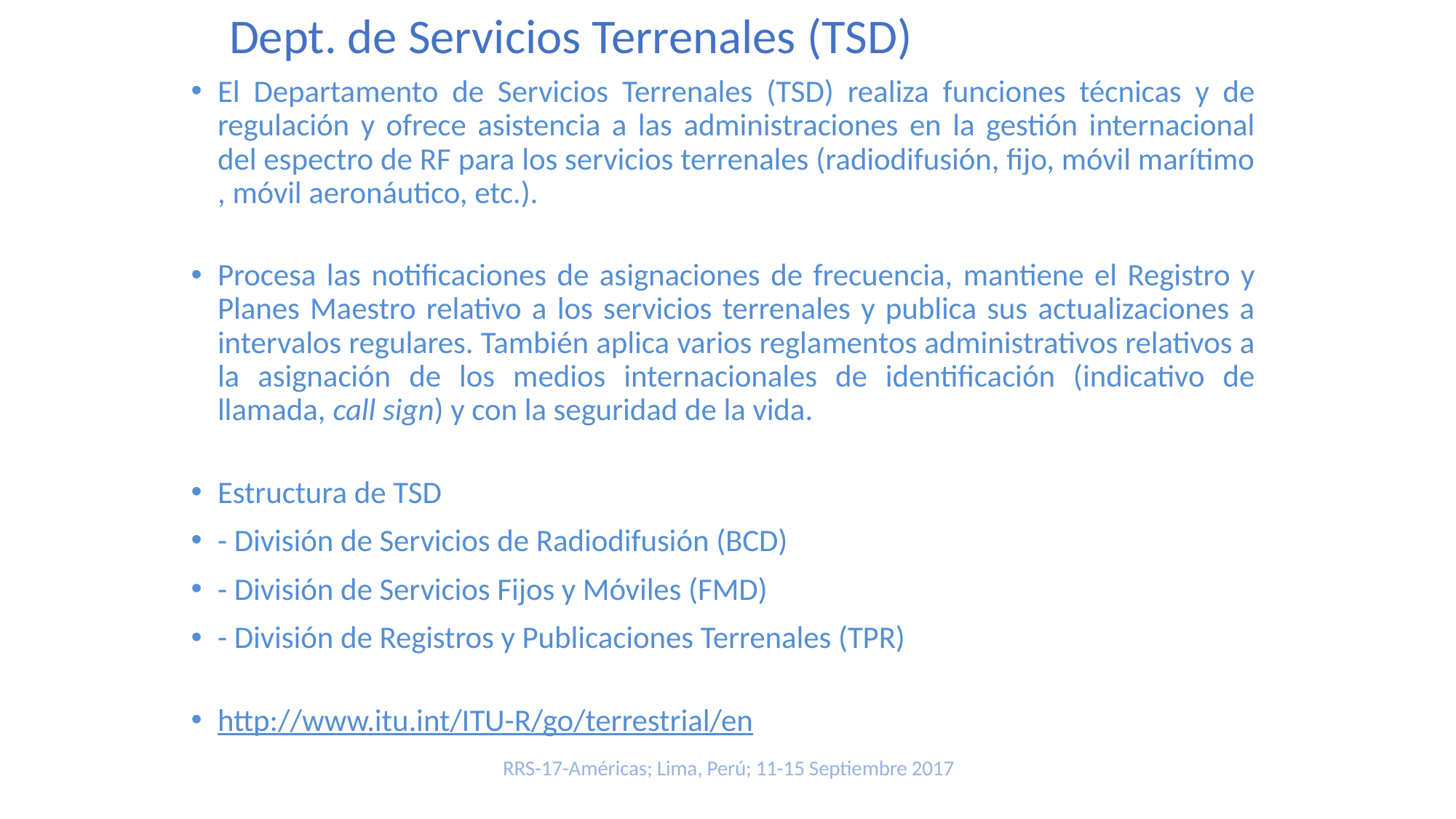

Dept. de Servicios Terrenales (TSD)
El Departamento de Servicios Terrenales (TSD) realiza funciones técnicas y de regulación y ofrece asistencia a las administraciones en la gestión internacional del espectro de RF para los servicios terrenales (radiodifusión, fijo, móvil marítimo , móvil aeronáutico, etc.).

Procesa las notificaciones de asignaciones de frecuencia, mantiene el Registro y Planes Maestro relativo a los servicios terrenales y publica sus actualizaciones a intervalos regulares. También aplica varios reglamentos administrativos relativos a la asignación de los medios internacionales de identificación (indicativo de llamada, call sign) y con la seguridad de la vida.

Estructura de TSD
- División de Servicios de Radiodifusión (BCD)
- División de Servicios Fijos y Móviles (FMD)
- División de Registros y Publicaciones Terrenales (TPR)

http://www.itu.int/ITU-R/go/terrestrial/en

RRS-17-Américas; Lima, Perú; 11-15 Septiembre 2017